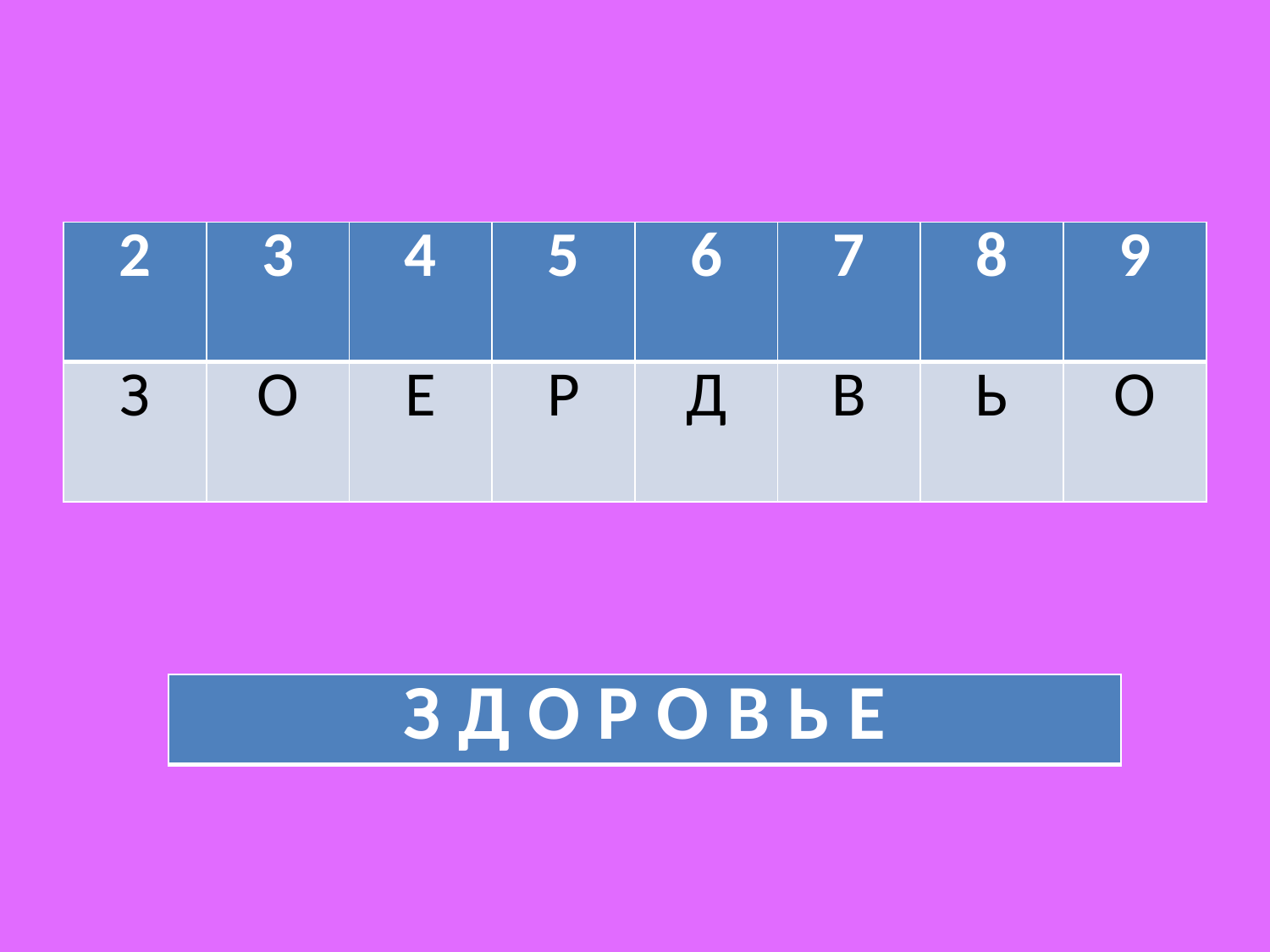

#
| 2 | 3 | 4 | 5 | 6 | 7 | 8 | 9 |
| --- | --- | --- | --- | --- | --- | --- | --- |
| З | О | Е | Р | Д | В | Ь | О |
| З Д О Р О В Ь Е |
| --- |